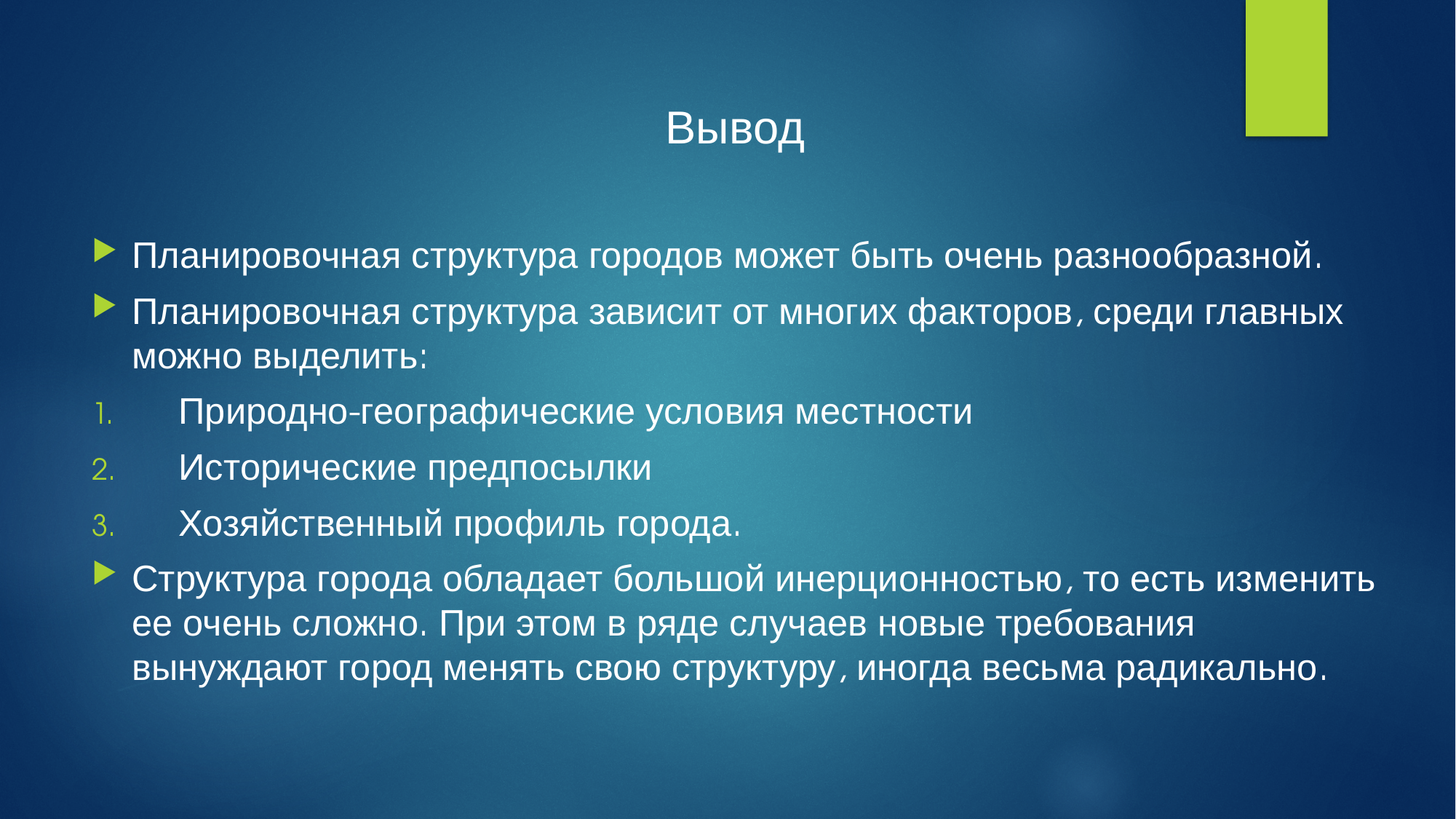

Вывод

Планировочная структура городов может быть очень разнообразной.
Планировочная структура зависит от многих факторов, среди главных можно выделить:
Природно-географические условия местности
Исторические предпосылки
Хозяйственный профиль города.
Структура города обладает большой инерционностью, то есть изменить ее очень сложно. При этом в ряде случаев новые требования вынуждают город менять свою структуру, иногда весьма радикально.